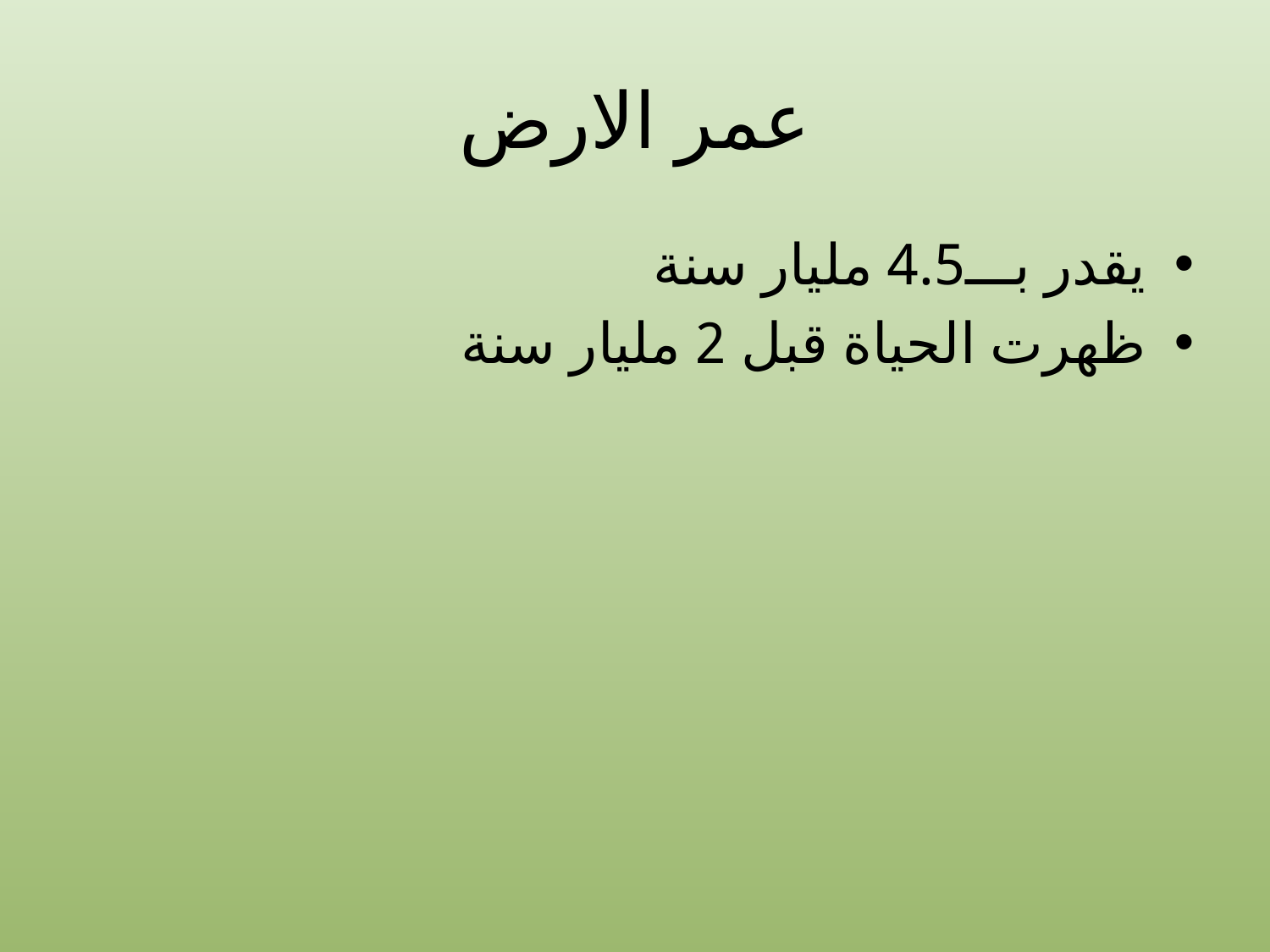

# عمر الارض
يقدر بـــ4.5 مليار سنة
ظهرت الحياة قبل 2 مليار سنة